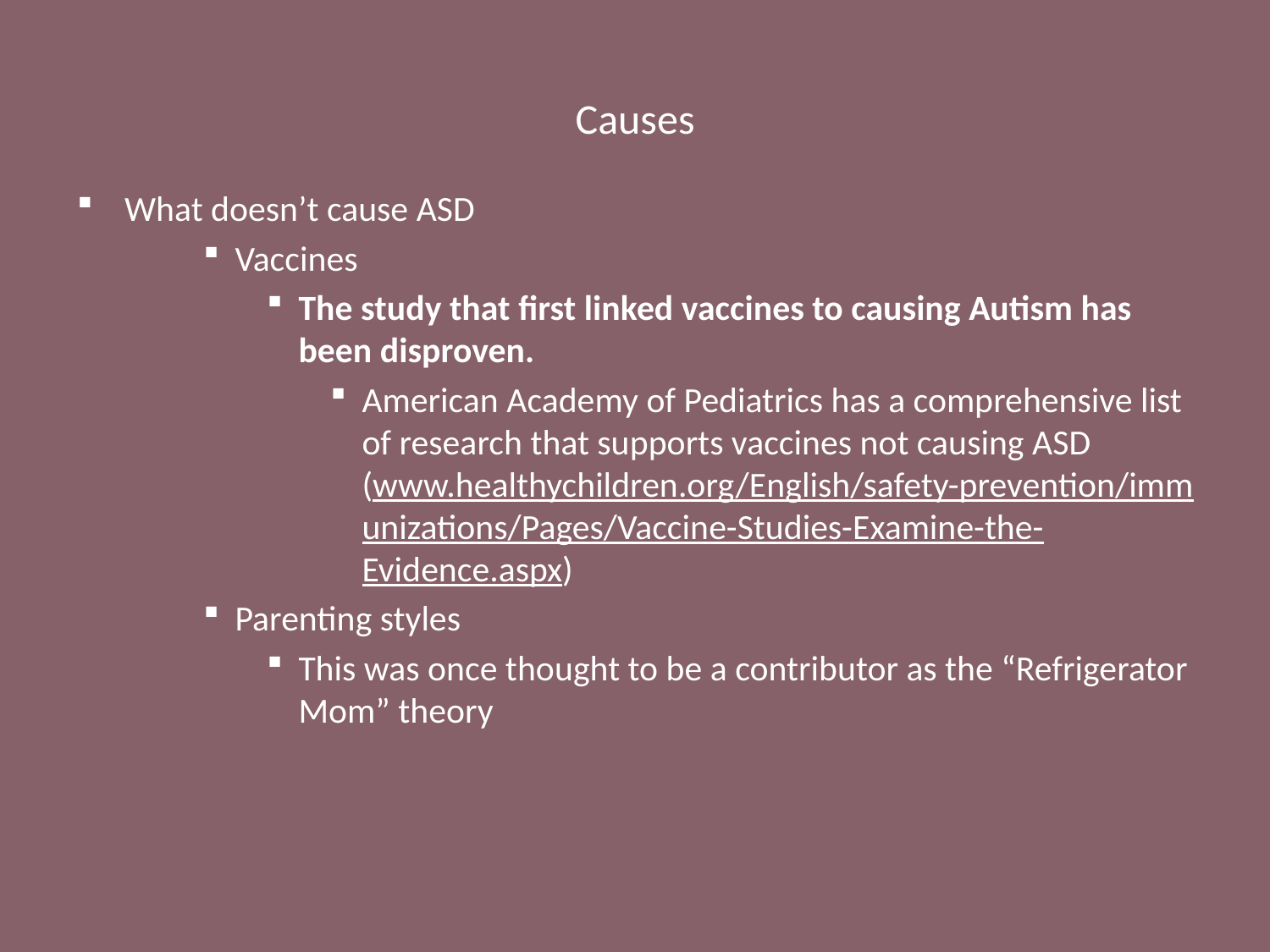

# Causes
What doesn’t cause ASD
Vaccines
The study that first linked vaccines to causing Autism has been disproven.
American Academy of Pediatrics has a comprehensive list of research that supports vaccines not causing ASD (www.healthychildren.org/English/safety-prevention/immunizations/Pages/Vaccine-Studies-Examine-the-Evidence.aspx)
Parenting styles
This was once thought to be a contributor as the “Refrigerator Mom” theory